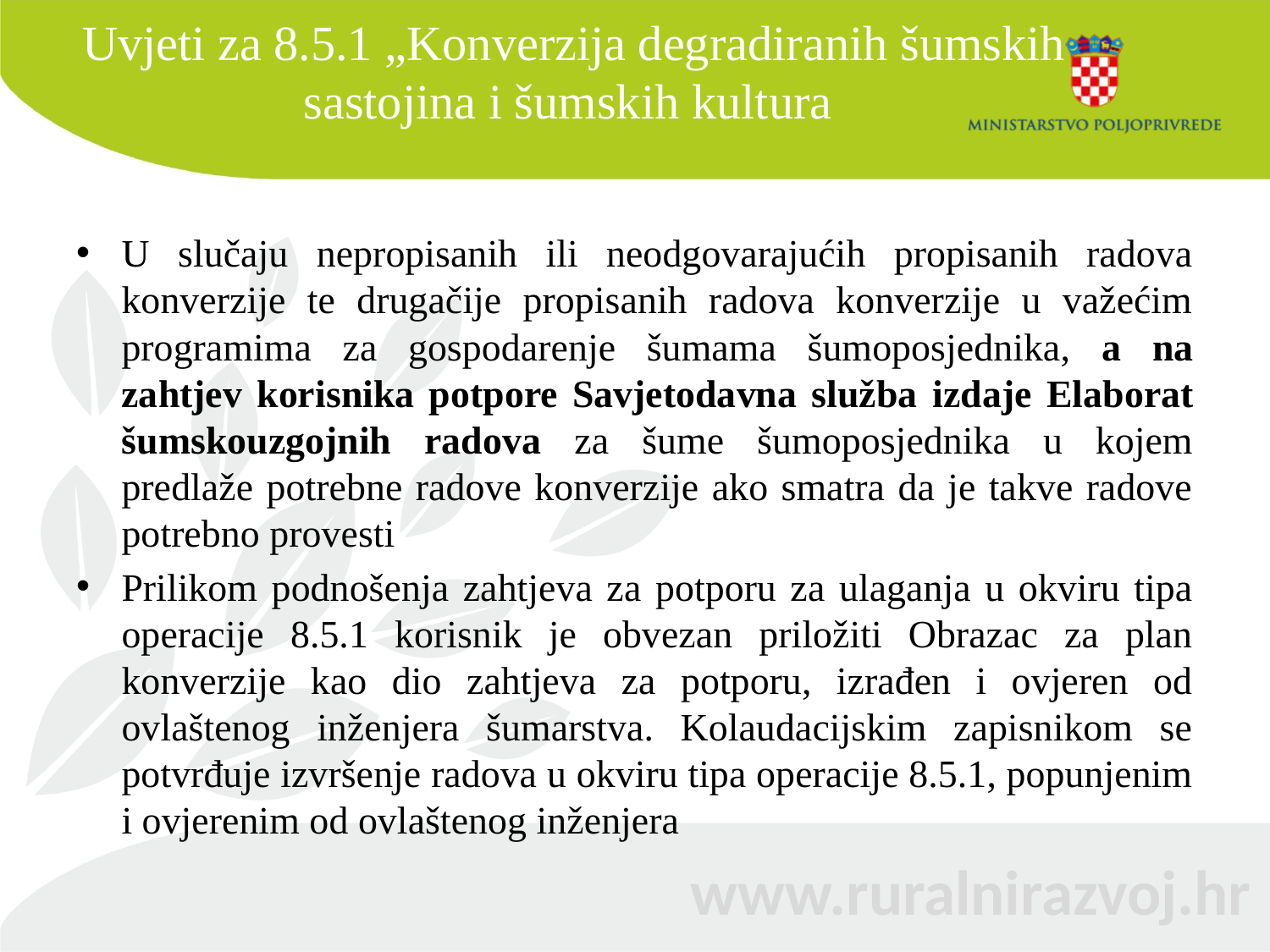

# Uvjeti za 8.5.1 „Konverzija degradiranih šumskih sastojina i šumskih kultura
U slučaju nepropisanih ili neodgovarajućih propisanih radova konverzije te drugačije propisanih radova konverzije u važećim programima za gospodarenje šumama šumoposjednika, a na zahtjev korisnika potpore Savjetodavna služba izdaje Elaborat šumskouzgojnih radova za šume šumoposjednika u kojem predlaže potrebne radove konverzije ako smatra da je takve radove potrebno provesti
Prilikom podnošenja zahtjeva za potporu za ulaganja u okviru tipa operacije 8.5.1 korisnik je obvezan priložiti Obrazac za plan konverzije kao dio zahtjeva za potporu, izrađen i ovjeren od ovlaštenog inženjera šumarstva. Kolaudacijskim zapisnikom se potvrđuje izvršenje radova u okviru tipa operacije 8.5.1, popunjenim i ovjerenim od ovlaštenog inženjera